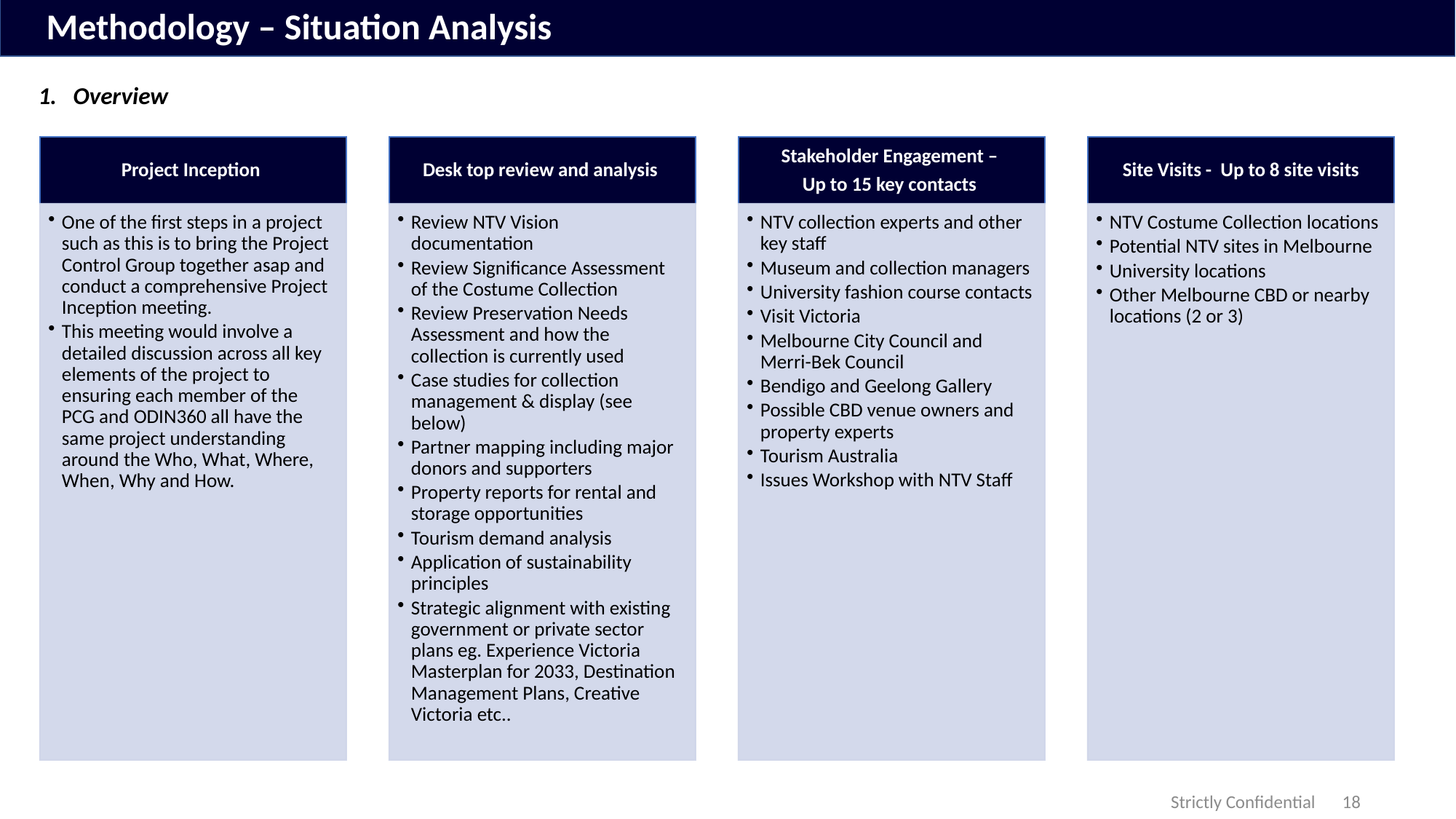

Methodology – Situation Analysis

1.   Overview
Project Inception
One of the first steps in a project such as this is to bring the Project Control Group together asap and conduct a comprehensive Project Inception meeting.
This meeting would involve a detailed discussion across all key elements of the project to ensuring each member of the PCG and ODIN360 all have the same project understanding around the Who, What, Where, When, Why and How.
Desk top review and analysis
Review NTV Vision documentation
Review Significance Assessment of the Costume Collection
Review Preservation Needs Assessment and how the collection is currently used
Case studies for collection management & display (see below)
Partner mapping including major donors and supporters
Property reports for rental and storage opportunities
Tourism demand analysis
Application of sustainability principles
Strategic alignment with existing government or private sector plans eg. Experience Victoria Masterplan for 2033, Destination Management Plans, Creative Victoria etc..
Stakeholder Engagement –
Up to 15 key contacts
NTV collection experts and other key staff
Museum and collection managers
University fashion course contacts
Visit Victoria
Melbourne City Council and Merri-Bek Council
Bendigo and Geelong Gallery
Possible CBD venue owners and property experts
Tourism Australia
Issues Workshop with NTV Staff
Site Visits -  Up to 8 site visits
NTV Costume Collection locations
Potential NTV sites in Melbourne
University locations
Other Melbourne CBD or nearby locations (2 or 3)
Strictly Confidential
18